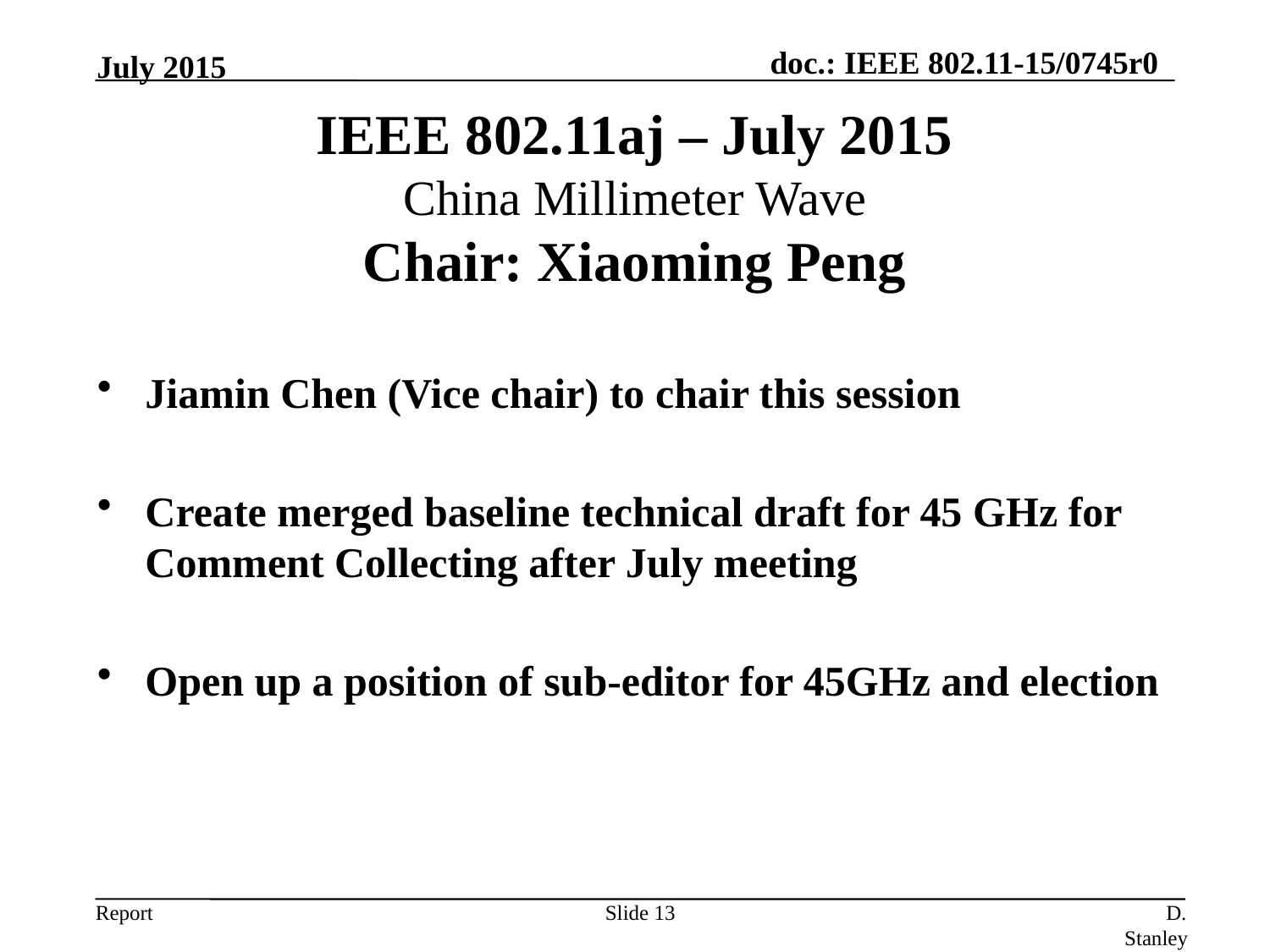

July 2015
# IEEE 802.11aj – July 2015 China Millimeter Wave Chair: Xiaoming Peng
Jiamin Chen (Vice chair) to chair this session

Create merged baseline technical draft for 45 GHz for Comment Collecting after July meeting

Open up a position of sub-editor for 45GHz and election
Slide 13
D. Stanley, HP-Aruba Networks